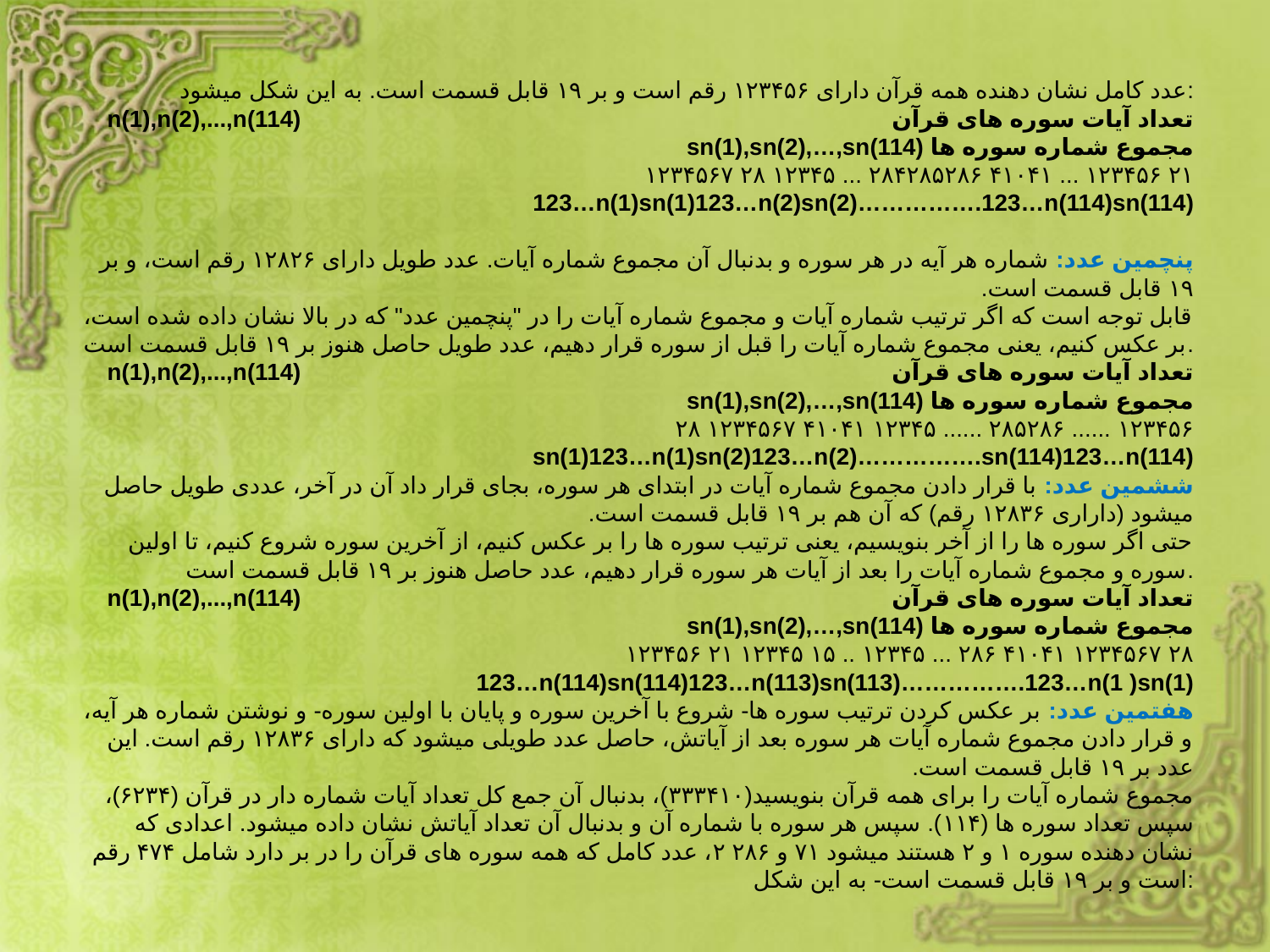

# عدد کامل نشان دهنده همه قرآن داراى ۱۲۳۴۵۶ رقم است و بر ۱۹ قابل قسمت است. به این شکل میشود: n(1),n(2),...,n(114)                                                                                          تعداد آیات سوره های قرآن sn(1),sn(2),…,sn(114) مجموع شماره سوره ها ۲۱ ۱۲۳۴۵۶ ... ۴۱۰۴۱ ۲۸۴۲۸۵۲۸۶ ... ۱۲۳۴۵ ۲۸ ۱۲۳۴۵۶۷ 123…n(1)sn(1)123…n(2)sn(2)…………….123…n(114)sn(114) پنچمین عدد: شماره هر آیه در هر سوره و بدنبال آن مجموع شماره آیات. عدد طویل داراى ۱۲۸۲۶ رقم است، و بر ۱۹ قابل قسمت است. قابل توجه است که اگر ترتیب شماره آیات و مجموع شماره آیات را در "پنچمین عدد" که در بالا نشان داده شده است، بر عکس کنیم، یعنى مجموع شماره آیات را قبل از سوره قرار دهیم، عدد طویل حاصل هنوز بر ۱۹ قابل قسمت است. n(1),n(2),...,n(114)                                                                                          تعداد آیات سوره های قرآن sn(1),sn(2),…,sn(114) مجموع شماره سوره ها ۱۲۳۴۵۶ ...... ۲۸۵۲۸۶ ...... ۱۲۳۴۵ ۴۱۰۴۱ ۱۲۳۴۵۶۷ ۲۸ sn(1)123…n(1)sn(2)123…n(2)…………….sn(114)123…n(114) ششمین عدد: با قرار دادن مجموع شماره آیات در ابتداى هر سوره، بجاى قرار داد آن در آخر، عددى طویل حاصل میشود (دارارى ۱۲۸۳۶ رقم) که آن هم بر ۱۹ قابل قسمت است. حتى اگر سوره ها را از آخر بنویسیم، یعنى ترتیب سوره ها را بر عکس کنیم، از آخرین سوره شروع کنیم، تا اولین سوره و مجموع شماره آیات را بعد از آیات هر سوره قرار دهیم، عدد حاصل هنوز بر ۱۹ قابل قسمت است. n(1),n(2),...,n(114)                                                                                          تعداد آیات سوره های قرآن sn(1),sn(2),…,sn(114) مجموع شماره سوره ها ۲۸ ۱۲۳۴۵۶۷ ۴۱۰۴۱ ۲۸۶ ... ۱۲۳۴۵ .. ۱۵ ۱۲۳۴۵ ۲۱ ۱۲۳۴۵۶ 123…n(114)sn(114)123…n(113)sn(113)…………….123…n(1 )sn(1) هفتمین عدد: بر عکس کردن ترتیب سوره ها- شروع با آخرین سوره و پایان با اولین سوره- و نوشتن شماره هر آیه، و قرار دادن مجموع شماره آیات هر سوره بعد از آیاتش، حاصل عدد طویلى میشود که داراى ۱۲۸۳۶ رقم است. این عدد بر ۱۹ قابل قسمت است. مجموع شماره آیات را براى همه قرآن بنویسید(۳۳۳۴۱۰)، بدنبال آن جمع کل تعداد آیات شماره دار در قرآن (۶۲۳۴)، سپس تعداد سوره ها (۱۱۴). سپس هر سوره با شماره آن و بدنبال آن تعداد آیاتش نشان داده میشود. اعدادى که نشان دهنده سوره ۱ و ۲ هستند میشود ۷۱ و ۲۸۶ ۲، عدد کامل که همه سوره هاى قرآن را در بر دارد شامل ۴۷۴ رقم است و بر ۱۹ قابل قسمت است- به این شکل: